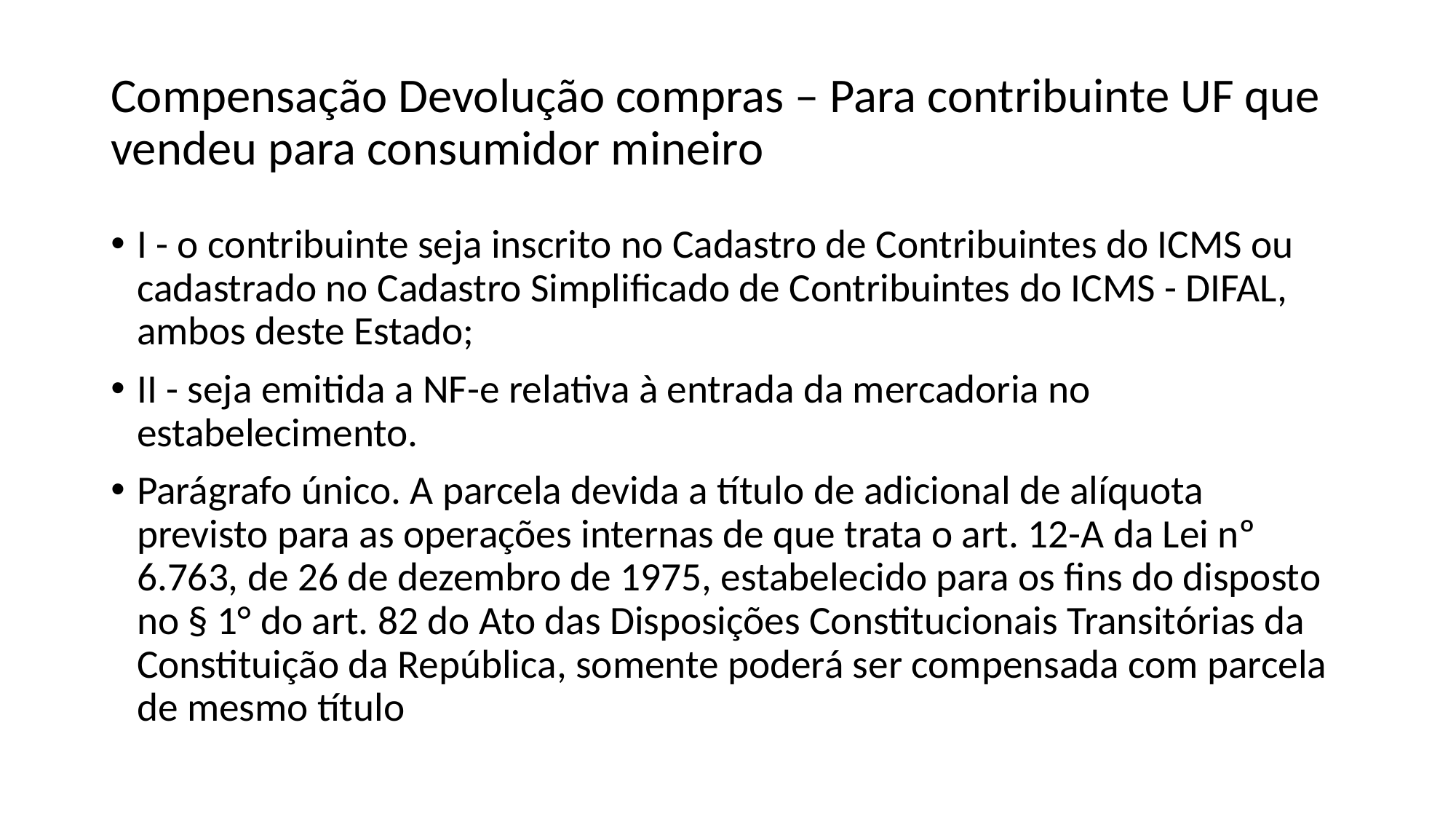

# Compensação Devolução compras – Para contribuinte UF que vendeu para consumidor mineiro
I - o contribuinte seja inscrito no Cadastro de Contribuintes do ICMS ou cadastrado no Cadastro Simplificado de Contribuintes do ICMS - DIFAL, ambos deste Estado;
II - seja emitida a NF-e relativa à entrada da mercadoria no estabelecimento.
Parágrafo único. A parcela devida a título de adicional de alíquota previsto para as operações internas de que trata o art. 12-A da Lei nº 6.763, de 26 de dezembro de 1975, estabelecido para os fins do disposto no § 1° do art. 82 do Ato das Disposições Constitucionais Transitórias da Constituição da República, somente poderá ser compensada com parcela de mesmo título